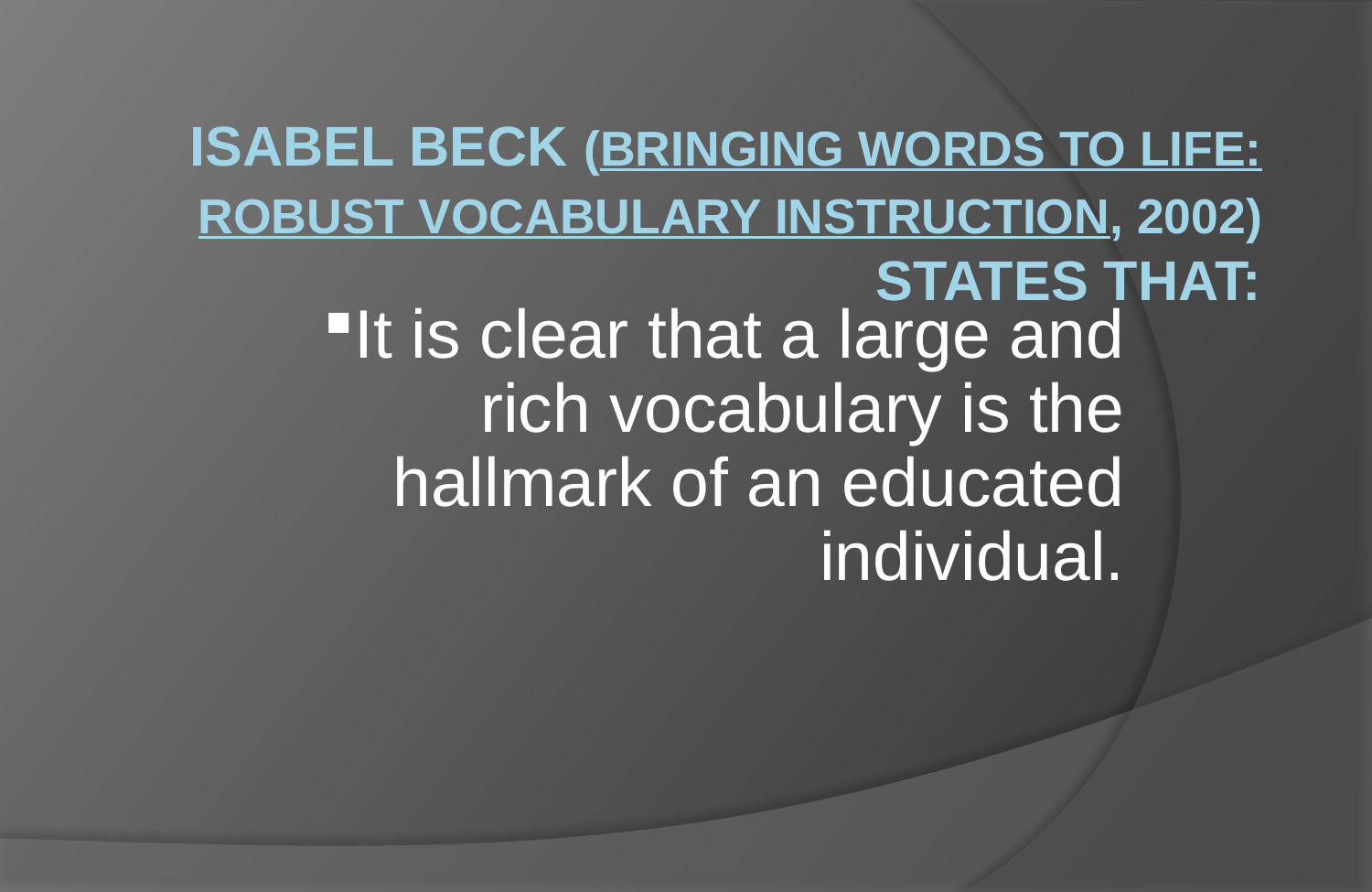

# Isabel Beck (Bringing Words to Life: Robust Vocabulary Instruction, 2002) states that:
It is clear that a large and rich vocabulary is the hallmark of an educated individual.